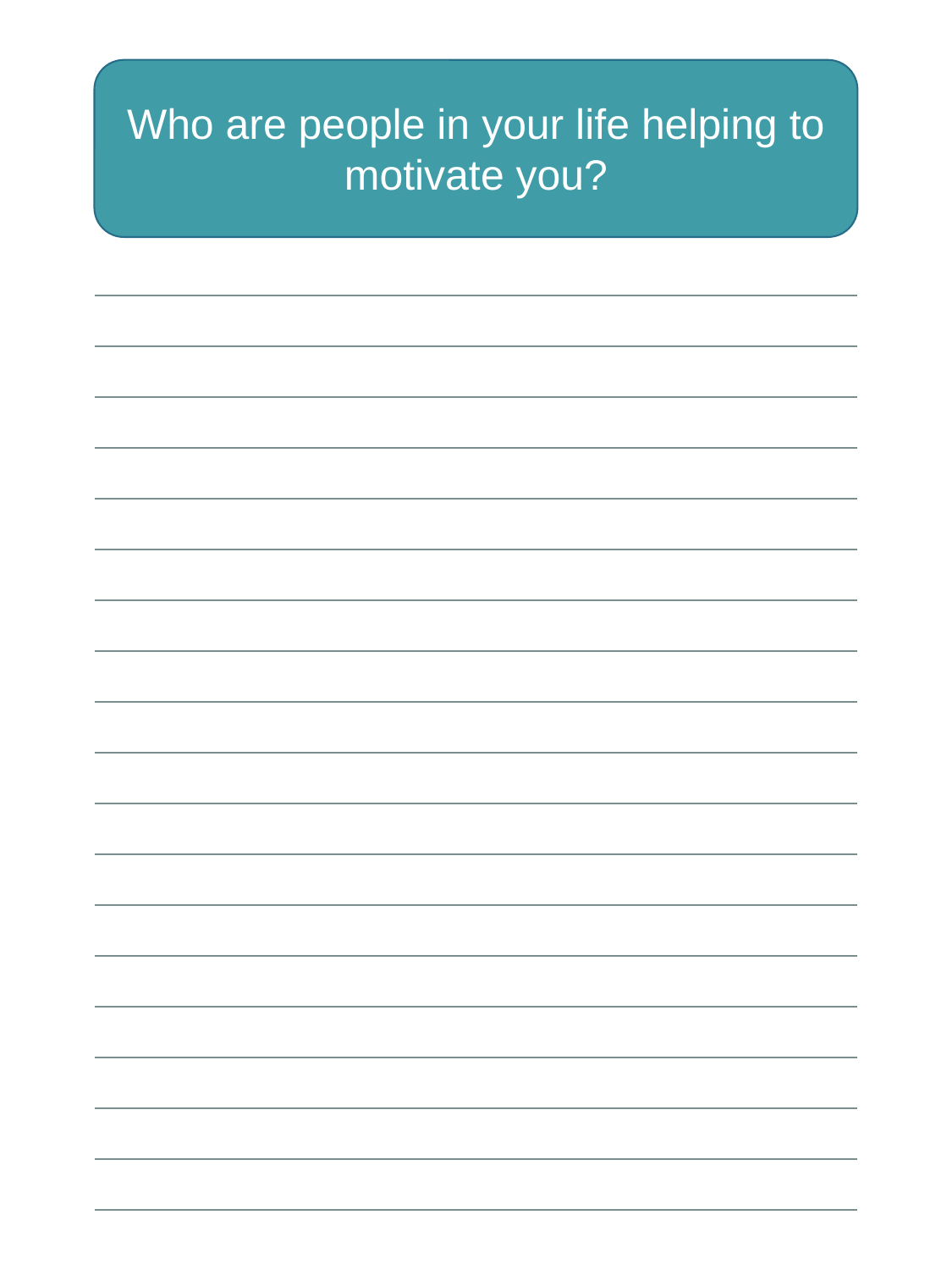

Who are people in your life helping to motivate you?
|  |
| --- |
|  |
|  |
|  |
|  |
|  |
|  |
|  |
|  |
|  |
|  |
|  |
|  |
|  |
|  |
|  |
|  |
|  |